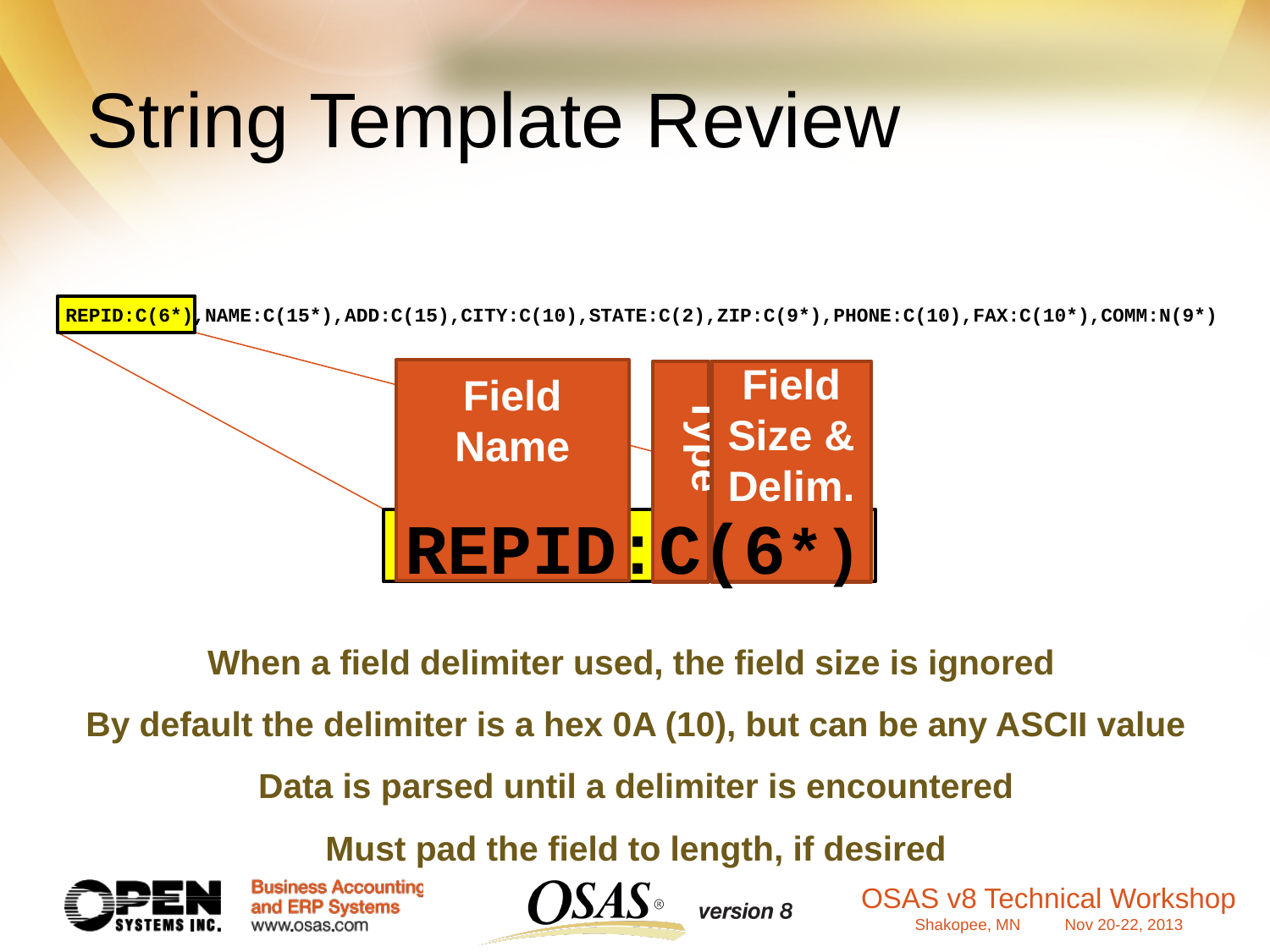

String Template Review
REPID:C(6*),NAME:C(15*),ADD:C(15),CITY:C(10),STATE:C(2),ZIP:C(9*),PHONE:C(10),FAX:C(10*),COMM:N(9*)

Field Name

  Type
Field Size & Delim.

REPID:C(6*)

When a field delimiter used, the field size is ignored
By default the delimiter is a hex 0A (10), but can be any ASCII value
Data is parsed until a delimiter is encountered
Must pad the field to length, if desired